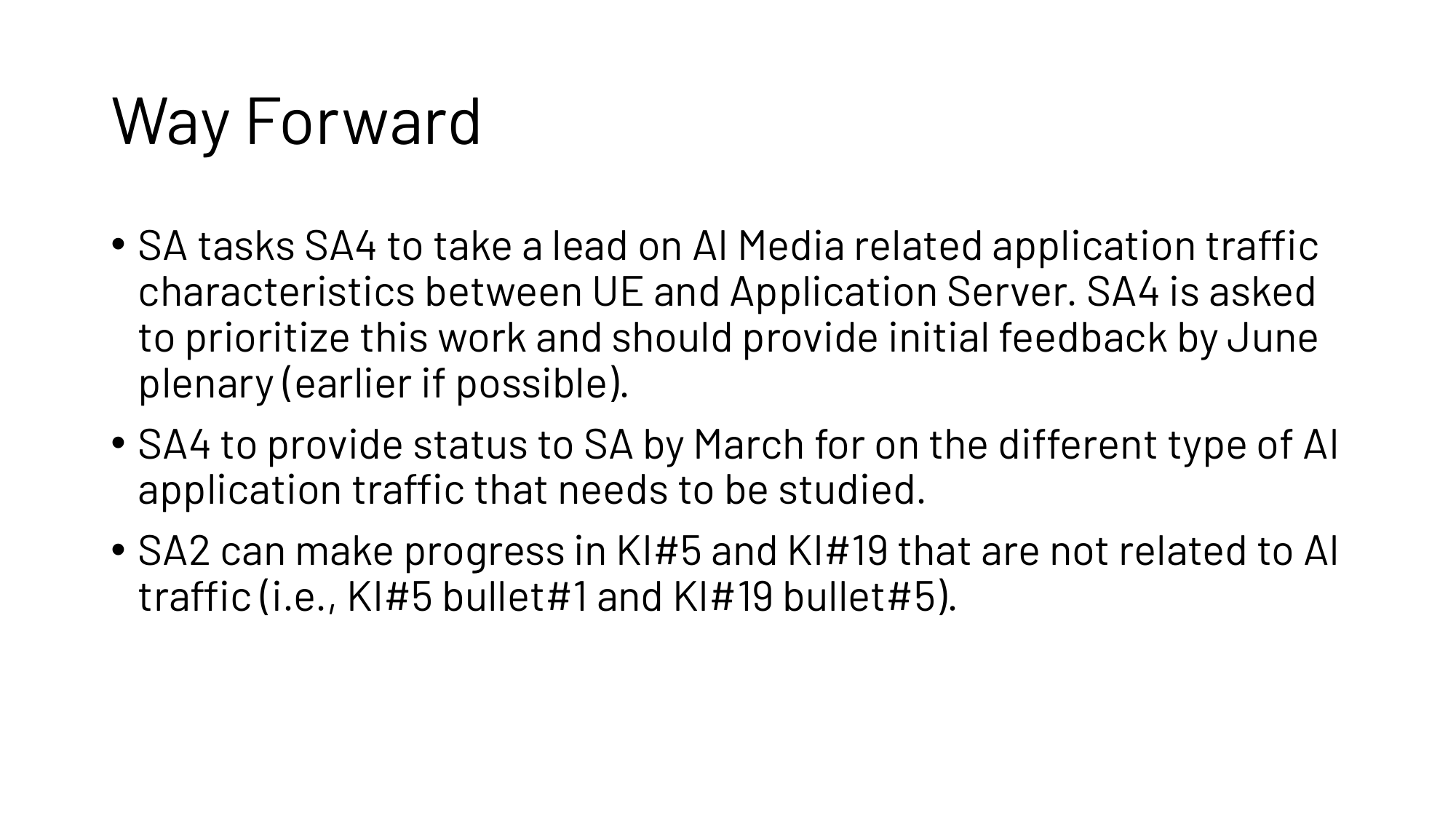

# Way Forward
SA tasks SA4 to take a lead on AI Media related application traffic characteristics between UE and Application Server. SA4 is asked to prioritize this work and should provide initial feedback by June plenary (earlier if possible).
SA4 to provide status to SA by March for on the different type of AI application traffic that needs to be studied.
SA2 can make progress in KI#5 and KI#19 that are not related to AI traffic (i.e., KI#5 bullet#1 and KI#19 bullet#5).